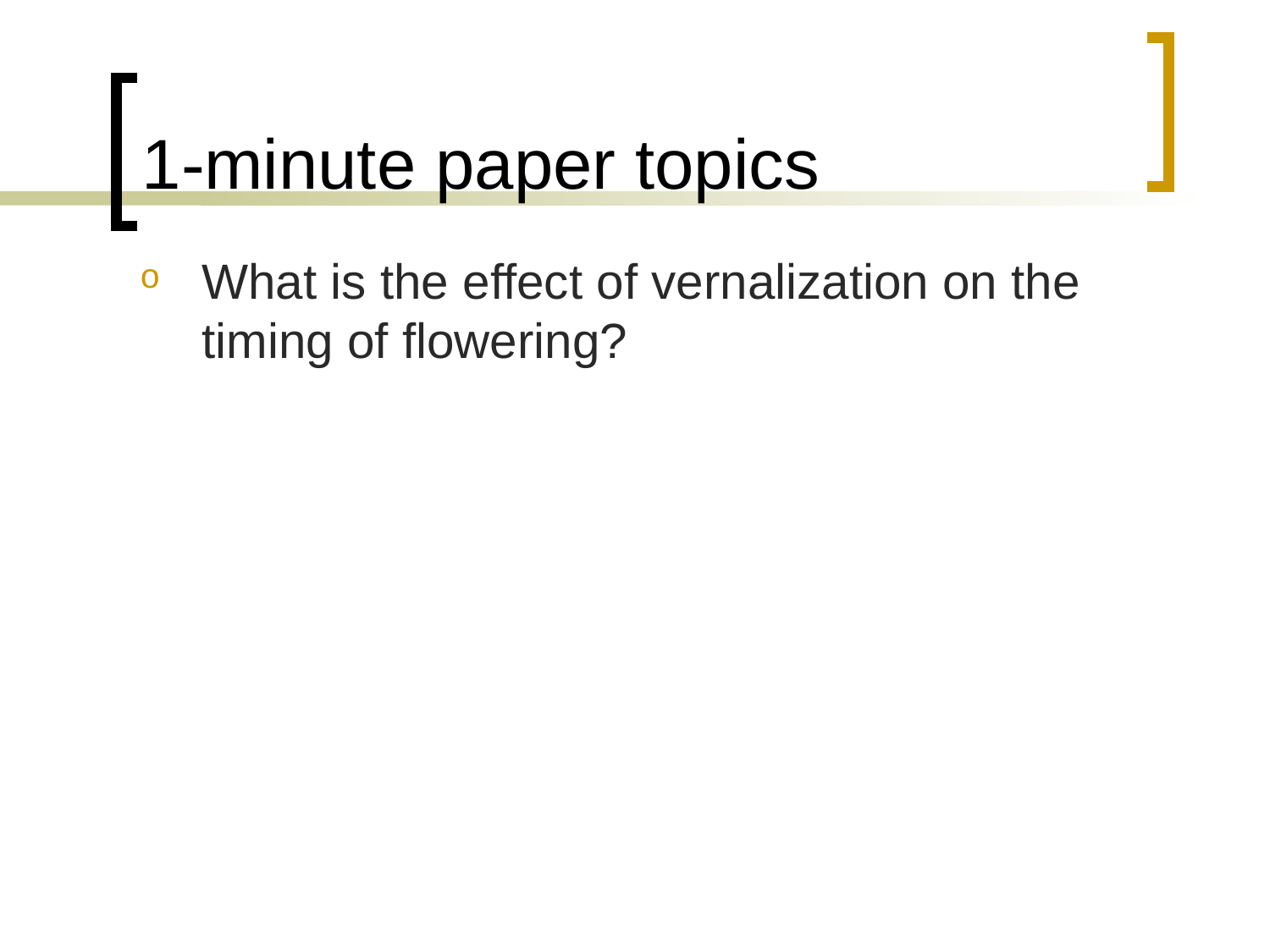

# 1-minute paper topics
What is the effect of vernalization on the timing of flowering?